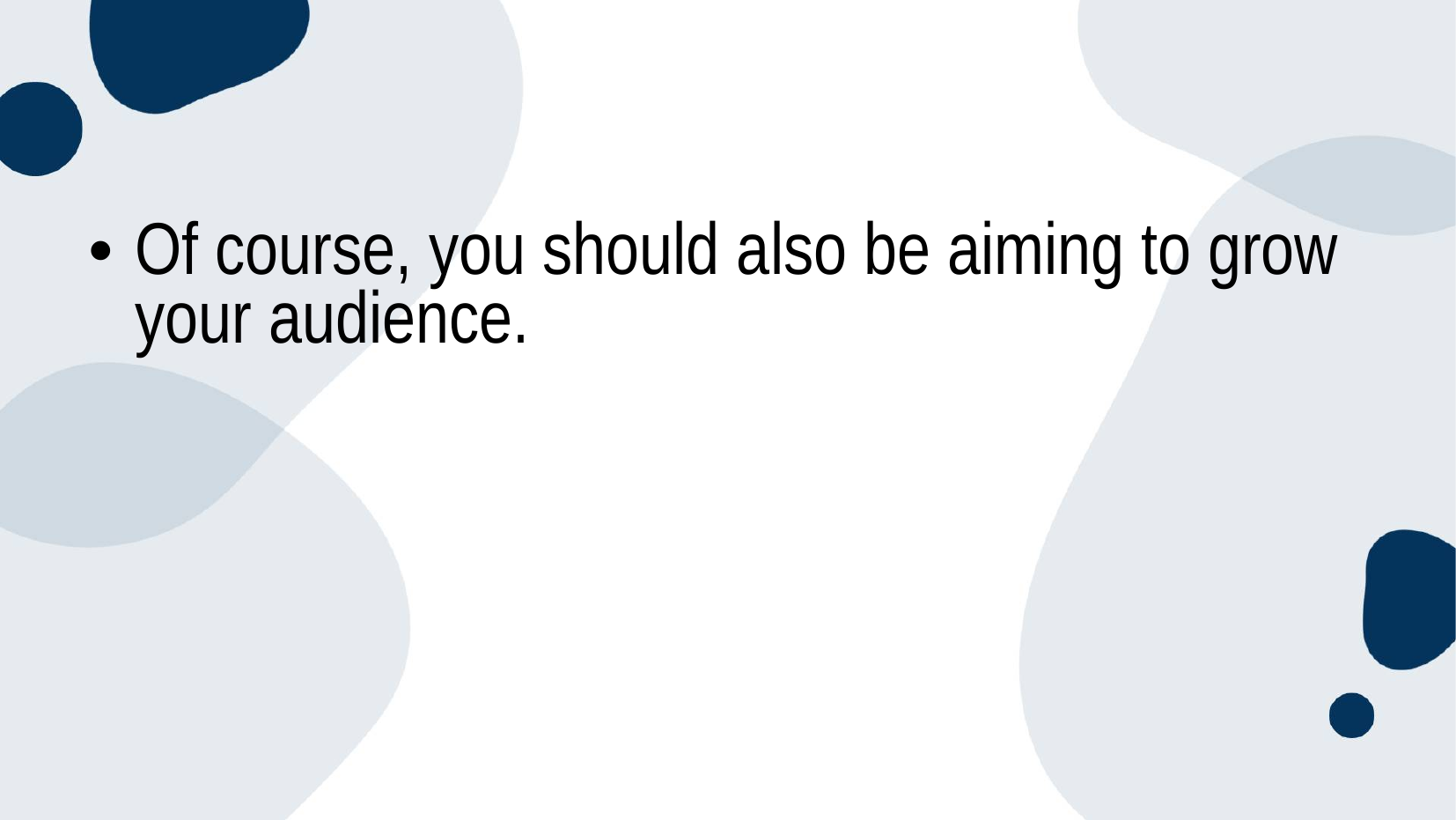

Of course, you should also be aiming to grow your audience.